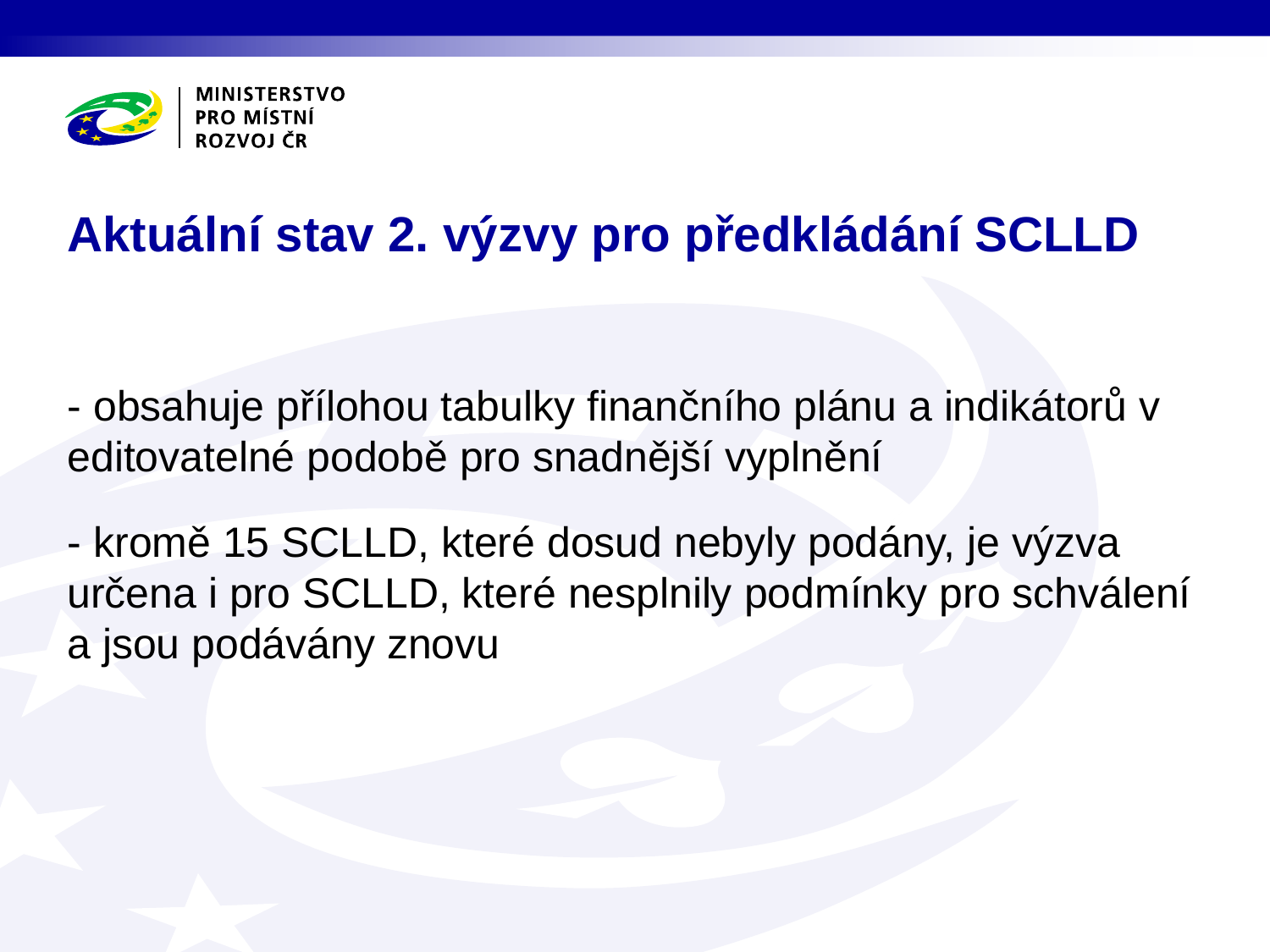

# Aktuální stav 2. výzvy pro předkládání SCLLD

- obsahuje přílohou tabulky finančního plánu a indikátorů v editovatelné podobě pro snadnější vyplnění
- kromě 15 SCLLD, které dosud nebyly podány, je výzva určena i pro SCLLD, které nesplnily podmínky pro schválení a jsou podávány znovu